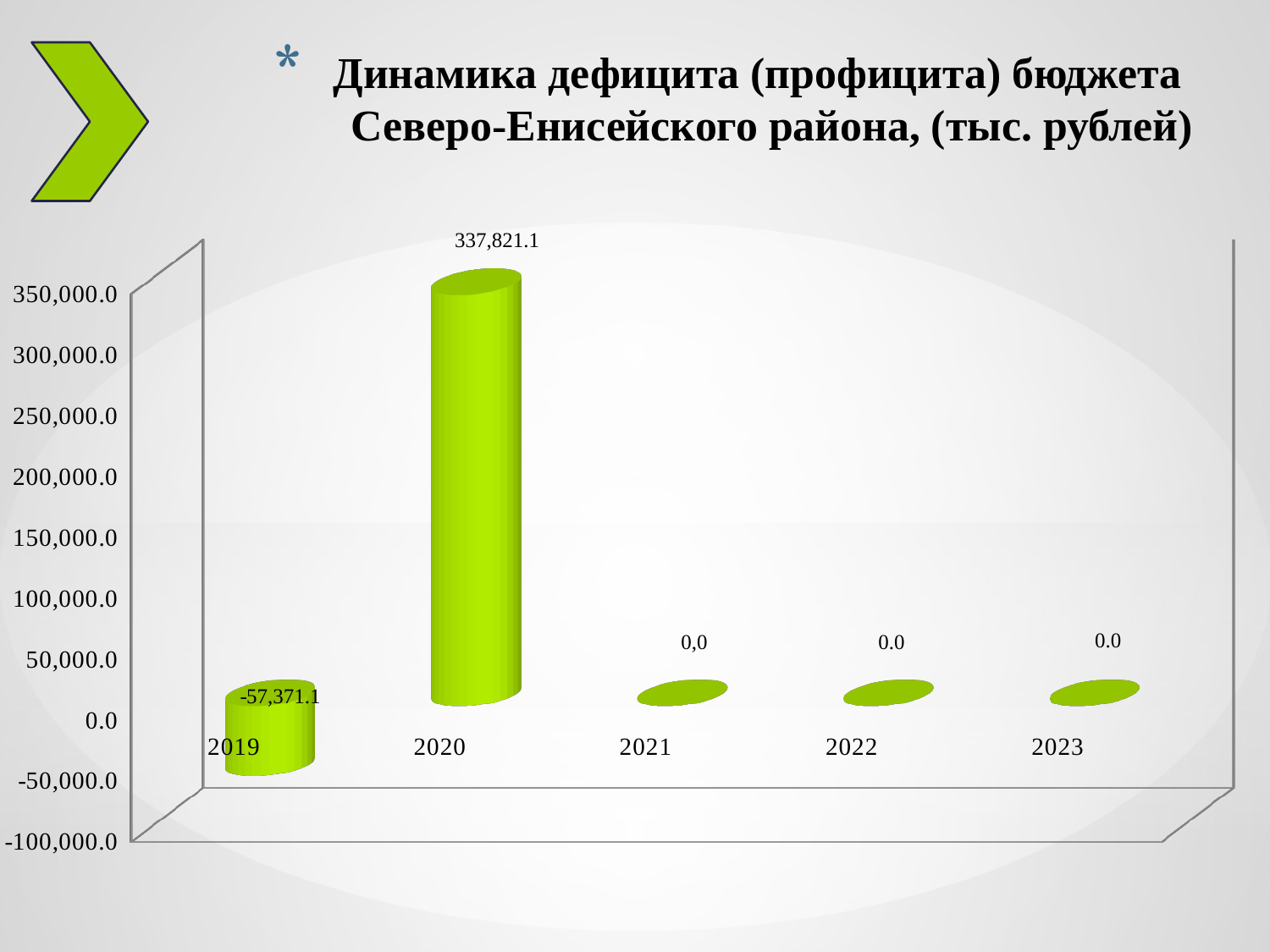

# Динамика дефицита (профицита) бюджета Северо-Енисейского района, (тыс. рублей)

[unsupported chart]